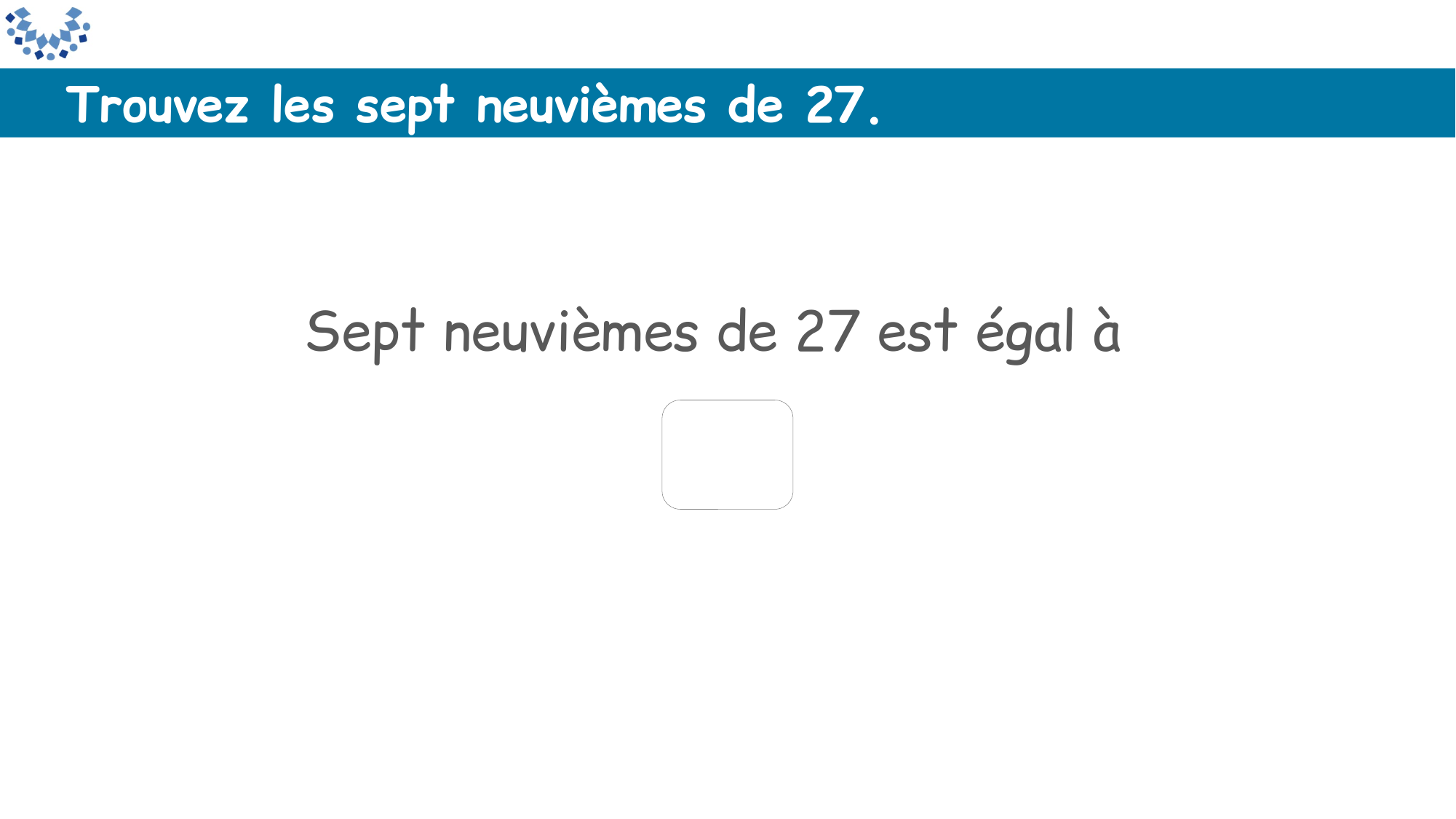

Trouvez les sept neuvièmes de 27.
Sept neuvièmes de 27 est égal à
21